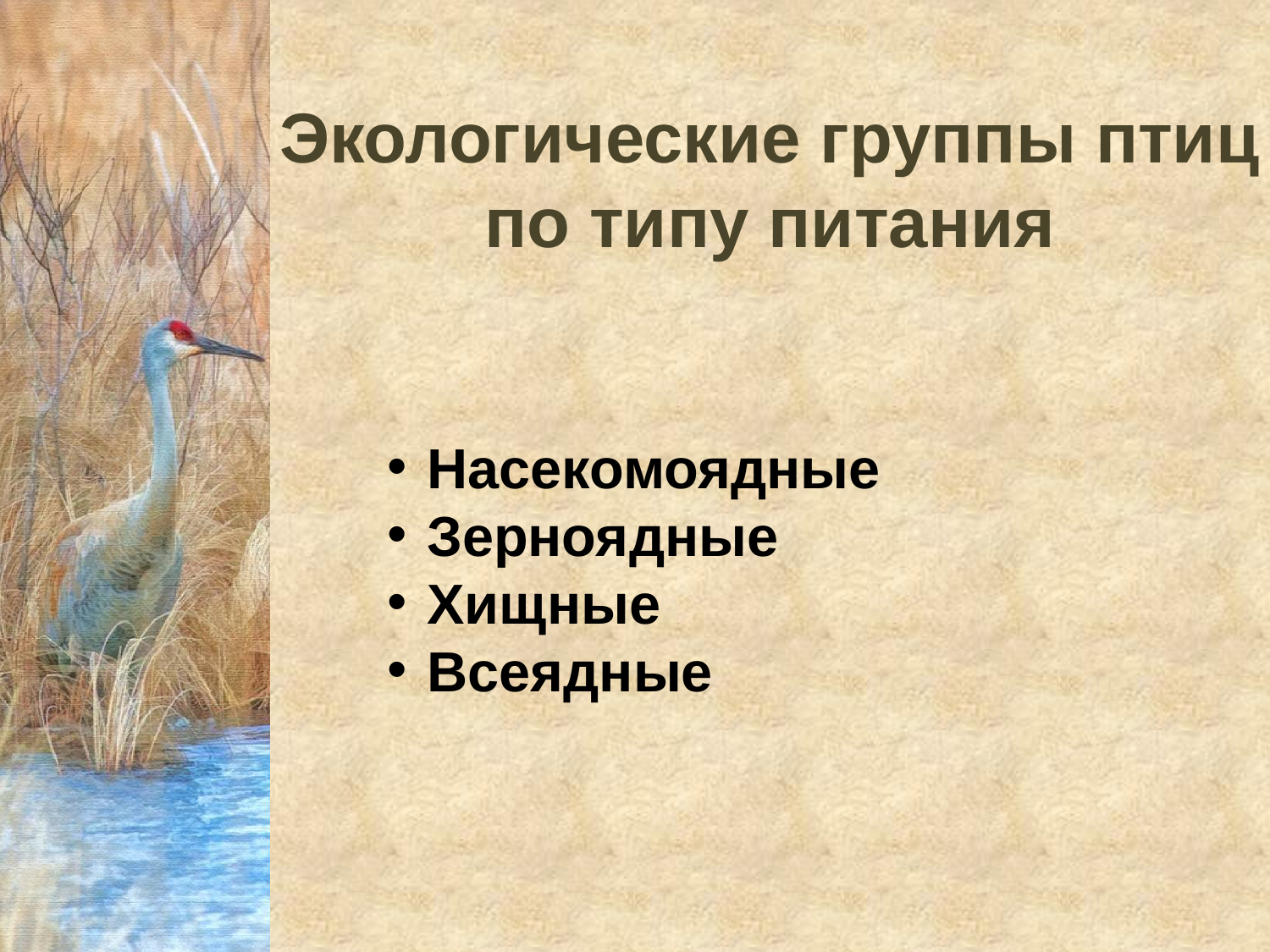

Экологические группы птиц по типу питания
Насекомоядные
Зерноядные
Хищные
Всеядные